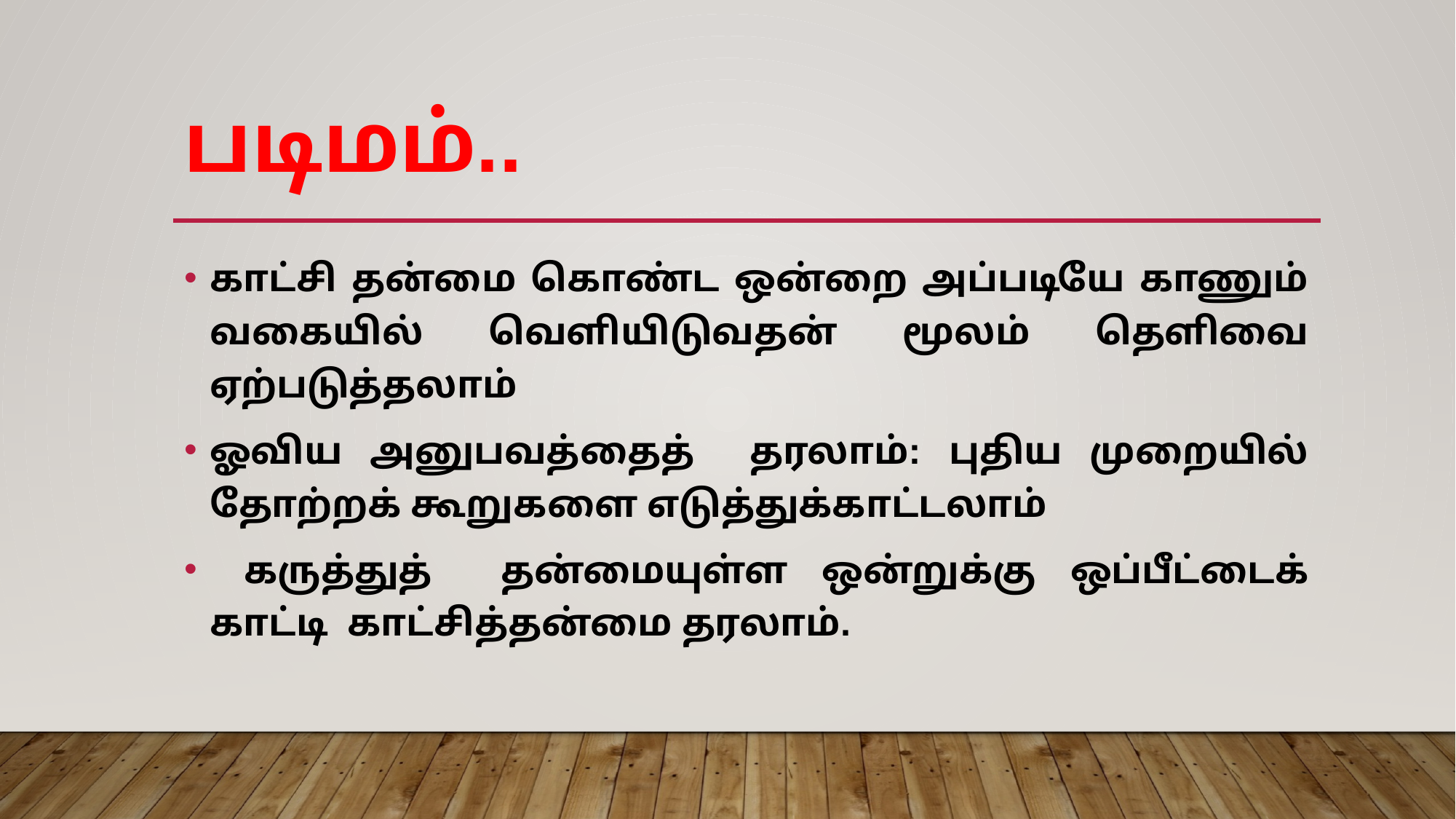

# படிமம்..
காட்சி தன்மை கொண்ட ஒன்றை அப்படியே காணும் வகையில் வெளியிடுவதன் மூலம் தெளிவை ஏற்படுத்தலாம்
ஓவிய அனுபவத்தைத்  தரலாம்: புதிய முறையில் தோற்றக் கூறுகளை எடுத்துக்காட்டலாம்
 கருத்துத்  தன்மையுள்ள ஒன்றுக்கு ஒப்பீட்டைக் காட்டி  காட்சித்தன்மை தரலாம்.